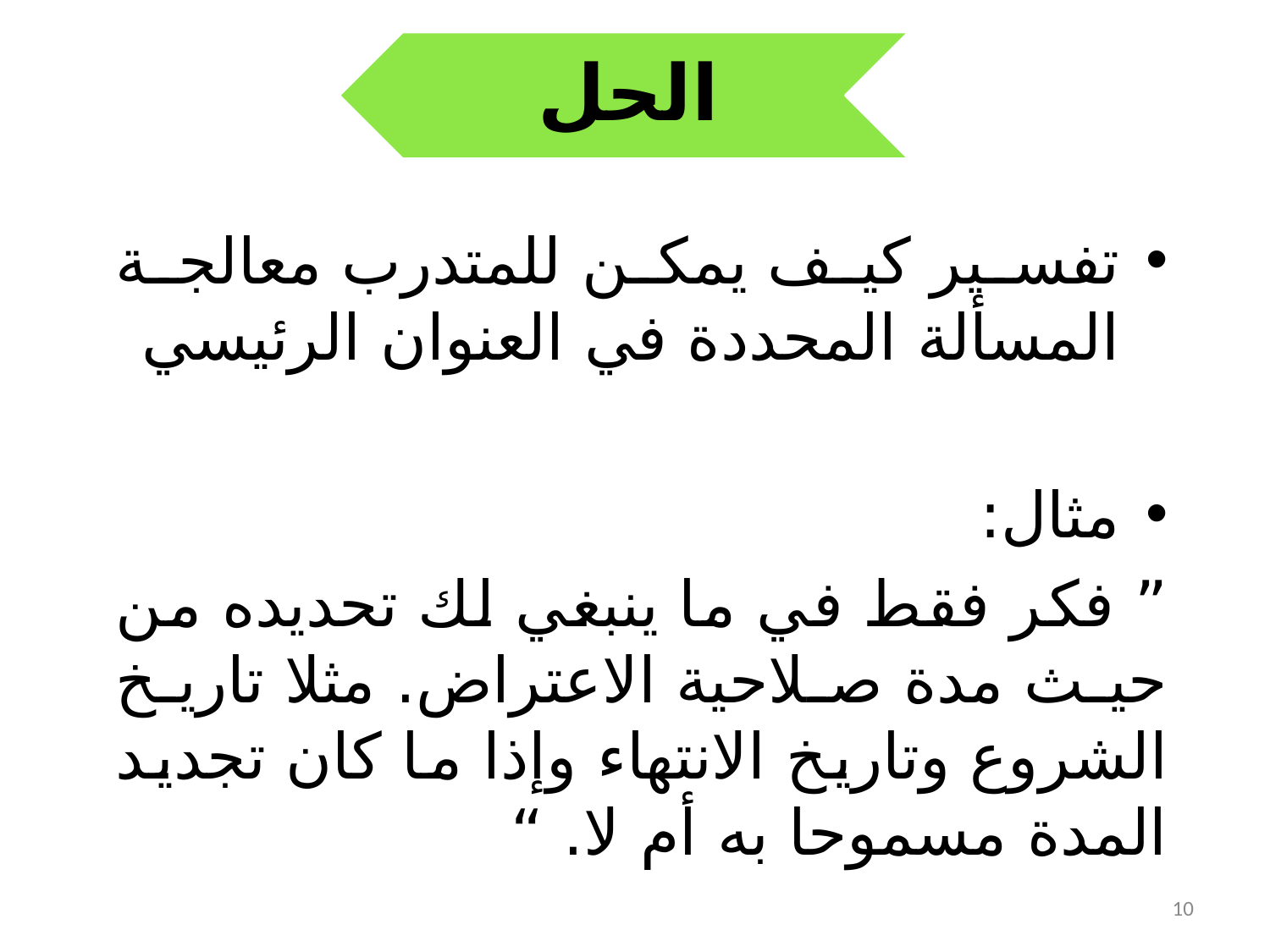

الحل
تفسير كيف يمكن للمتدرب معالجة المسألة المحددة في العنوان الرئيسي

مثال:
” فكر فقط في ما ينبغي لك تحديده من حيث مدة صلاحية الاعتراض. مثلا تاريخ الشروع وتاريخ الانتهاء وإذا ما كان تجديد المدة مسموحا به أم لا. “
10